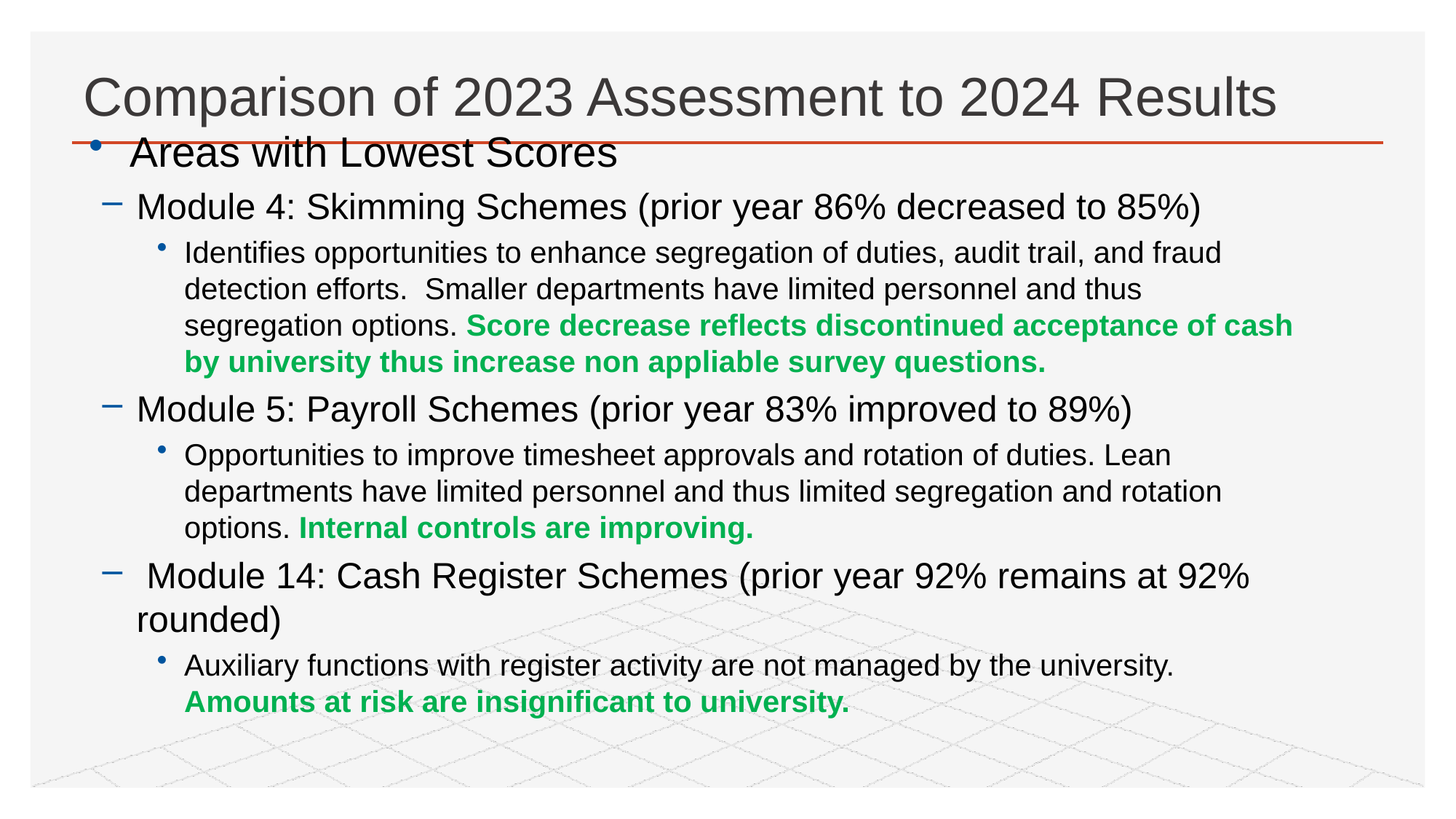

# Comparison of 2023 Assessment to 2024 Results
Areas with Lowest Scores
Module 4: Skimming Schemes (prior year 86% decreased to 85%)
Identifies opportunities to enhance segregation of duties, audit trail, and fraud detection efforts.  Smaller departments have limited personnel and thus segregation options. Score decrease reflects discontinued acceptance of cash by university thus increase non appliable survey questions.
Module 5: Payroll Schemes (prior year 83% improved to 89%)
Opportunities to improve timesheet approvals and rotation of duties. Lean departments have limited personnel and thus limited segregation and rotation options. Internal controls are improving.
 Module 14: Cash Register Schemes (prior year 92% remains at 92% rounded)
Auxiliary functions with register activity are not managed by the university.  Amounts at risk are insignificant to university.